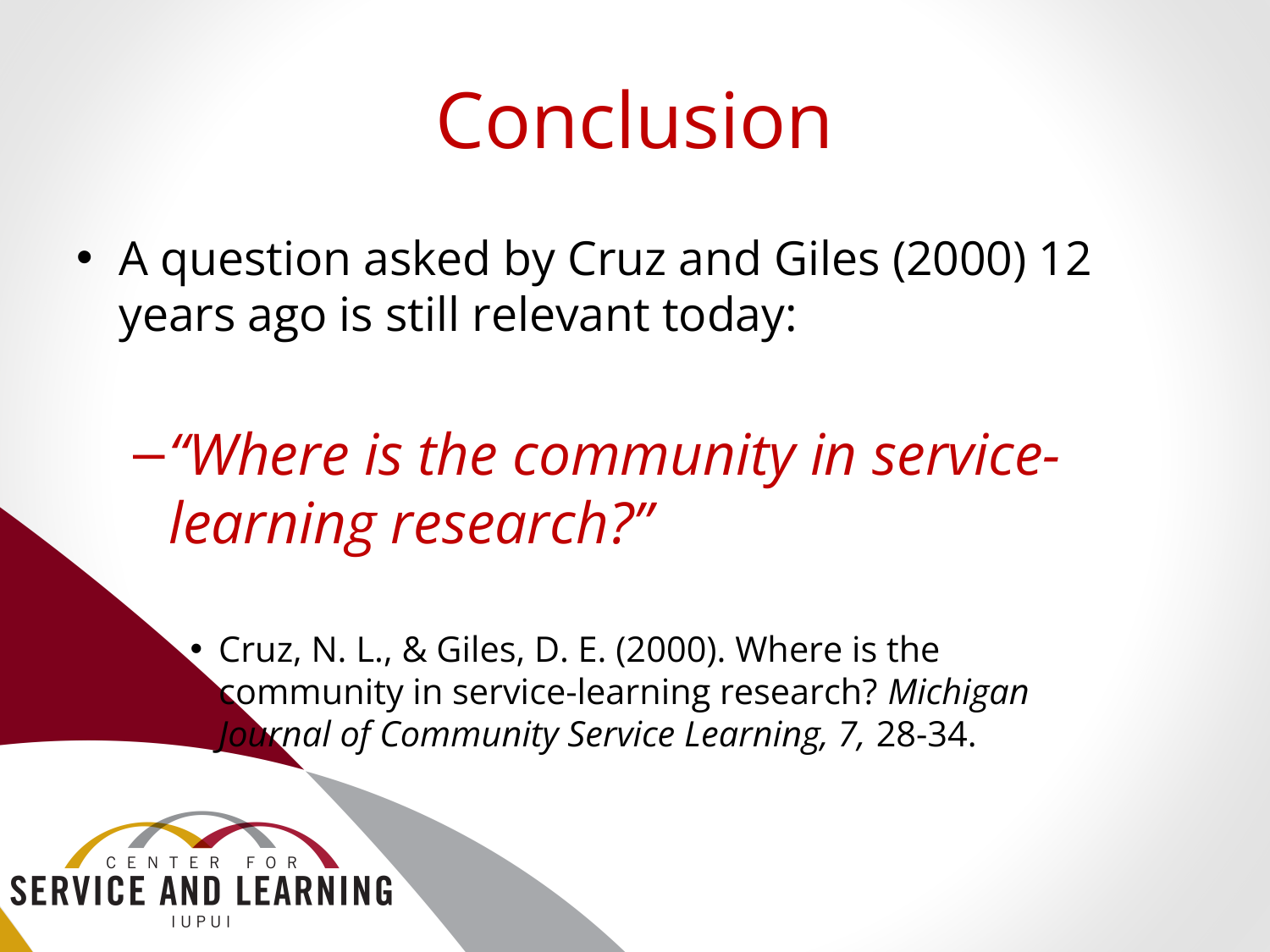

# Conclusion
A question asked by Cruz and Giles (2000) 12 years ago is still relevant today:

“Where is the community in service-learning research?”

Cruz, N. L., & Giles, D. E. (2000). Where is the 		 	   community in service-learning research? Michigan 	   Journal of Community Service Learning, 7, 28-34.